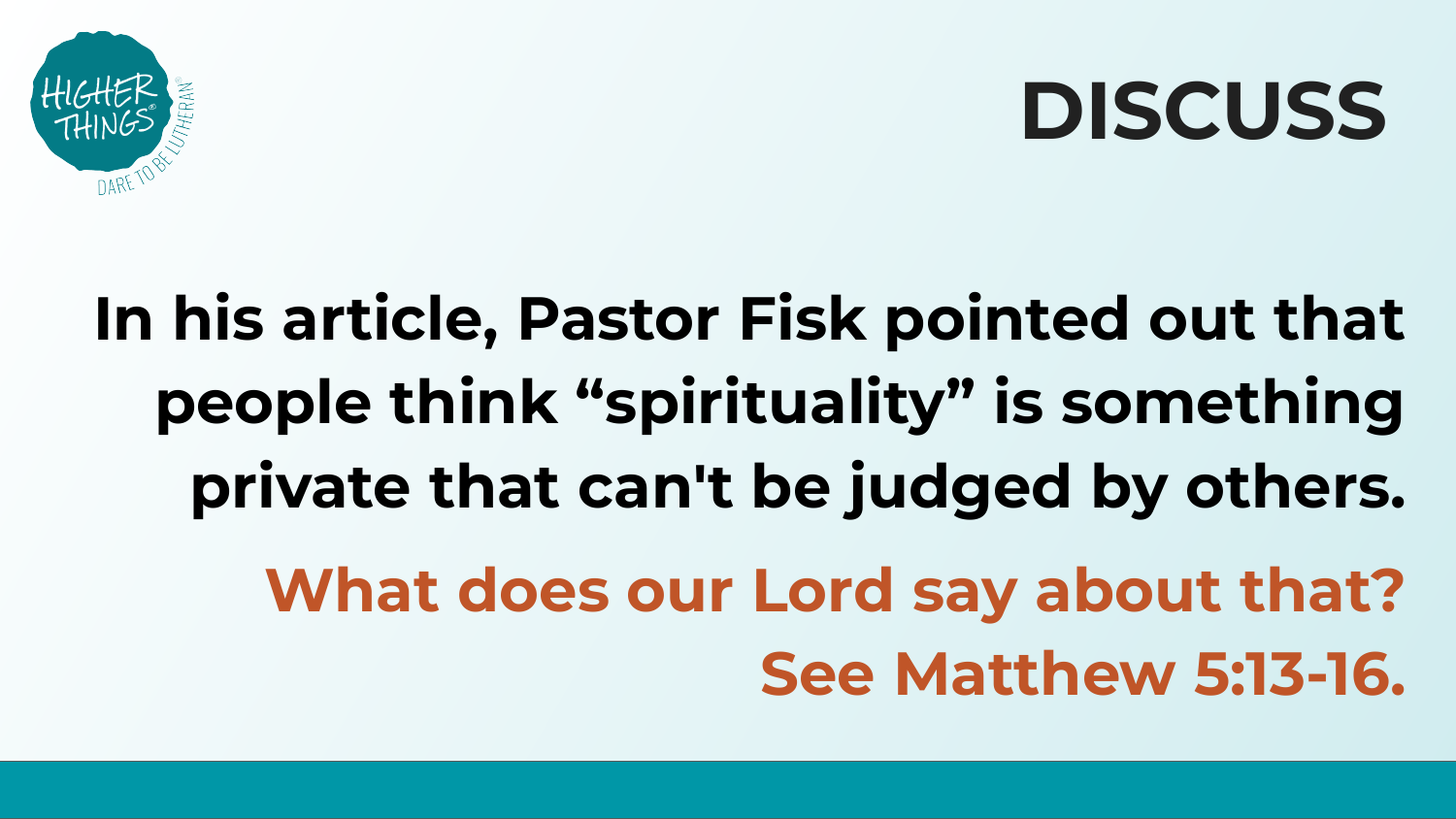

DISCUSS
In his article, Pastor Fisk pointed out that people think “spirituality” is something private that can't be judged by others.
What does our Lord say about that?
See Matthew 5:13-16.